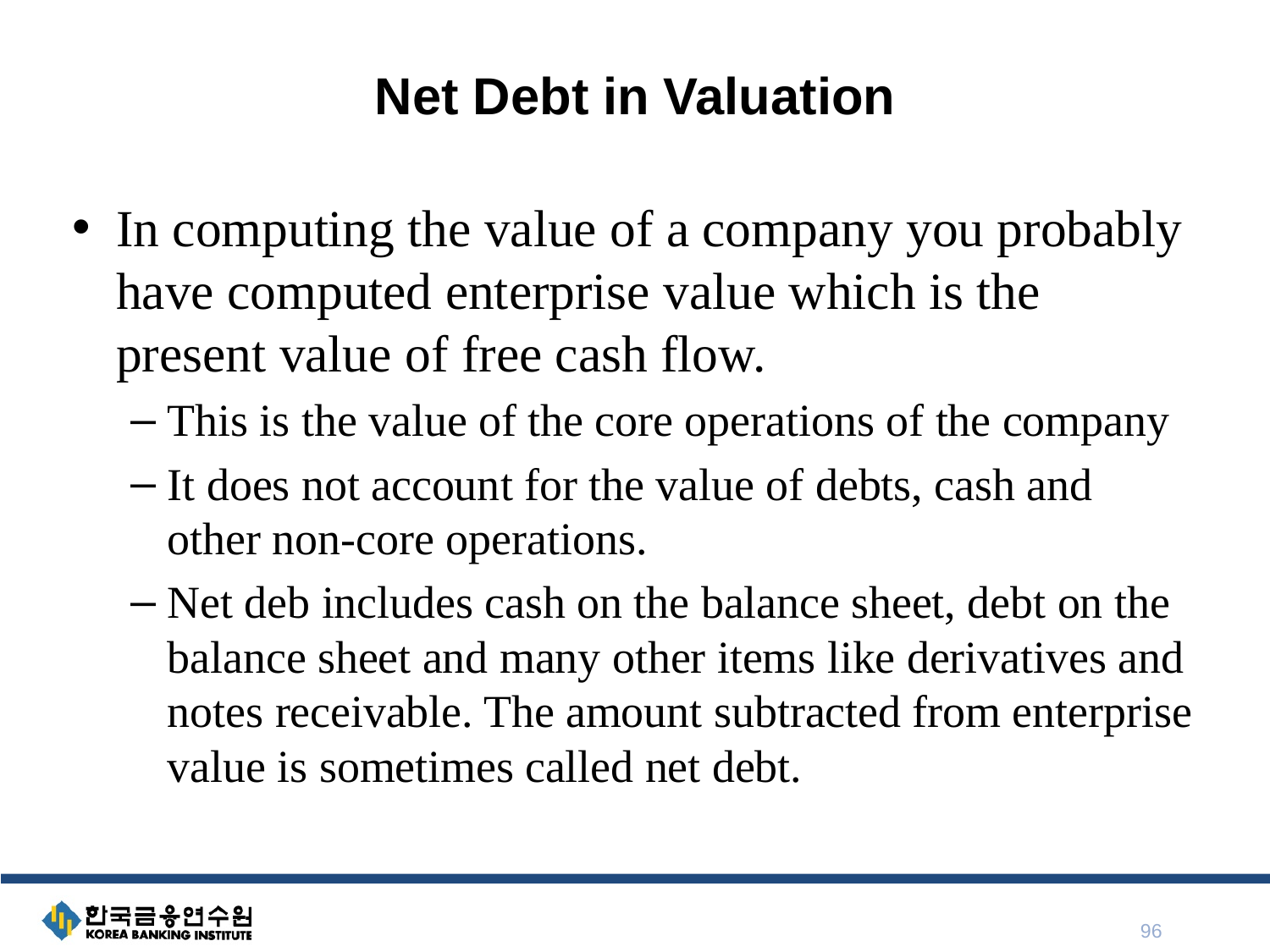

# Net Debt in Valuation
In computing the value of a company you probably have computed enterprise value which is the present value of free cash flow.
This is the value of the core operations of the company
It does not account for the value of debts, cash and other non-core operations.
Net deb includes cash on the balance sheet, debt on the balance sheet and many other items like derivatives and notes receivable. The amount subtracted from enterprise value is sometimes called net debt.
96